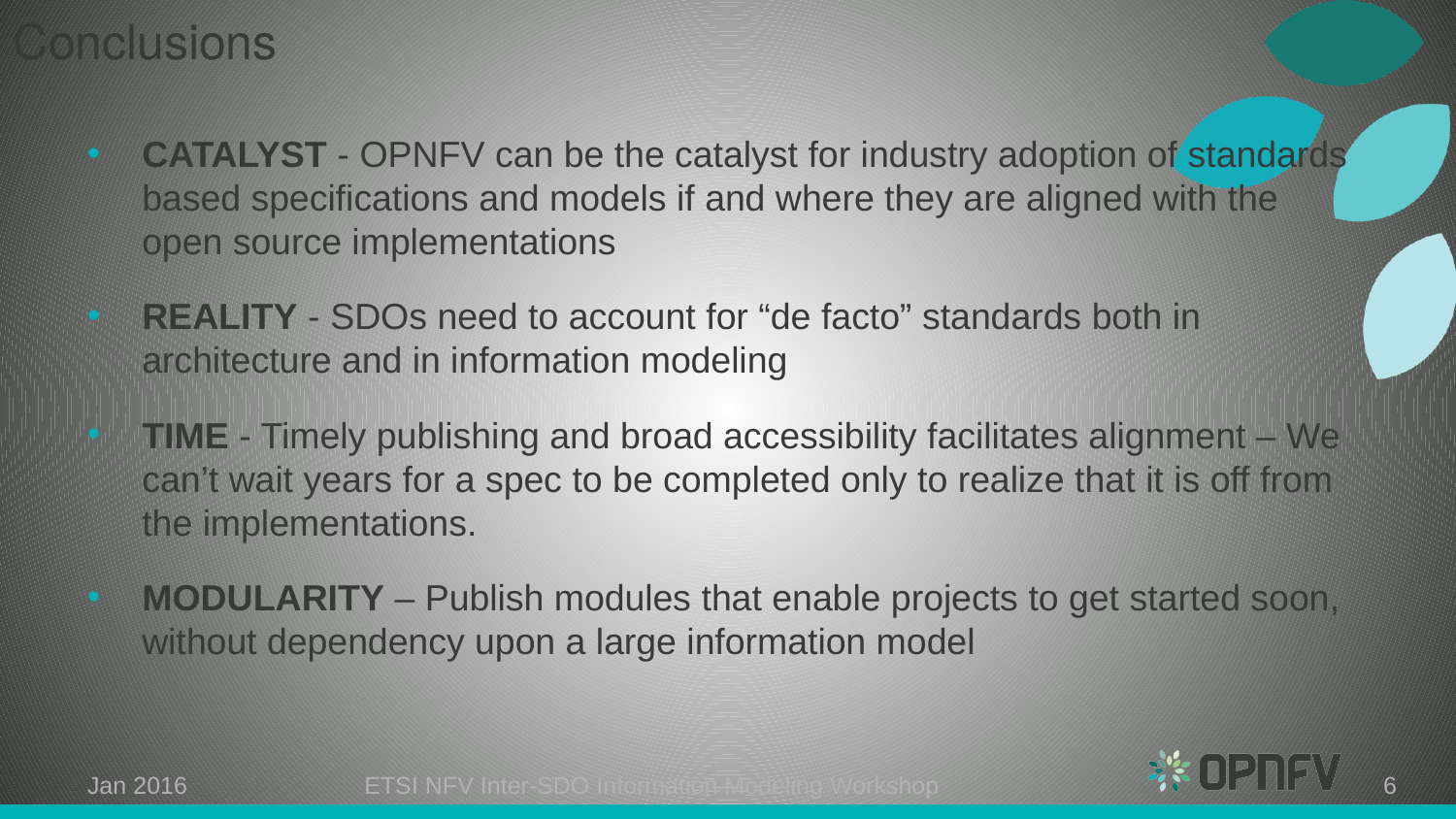

# Conclusions
CATALYST - OPNFV can be the catalyst for industry adoption of standards based specifications and models if and where they are aligned with the open source implementations
REALITY - SDOs need to account for “de facto” standards both in architecture and in information modeling
TIME - Timely publishing and broad accessibility facilitates alignment – We can’t wait years for a spec to be completed only to realize that it is off from the implementations.
MODULARITY – Publish modules that enable projects to get started soon, without dependency upon a large information model
Jan 2016
ETSI NFV Inter-SDO Information Modeling Workshop
6